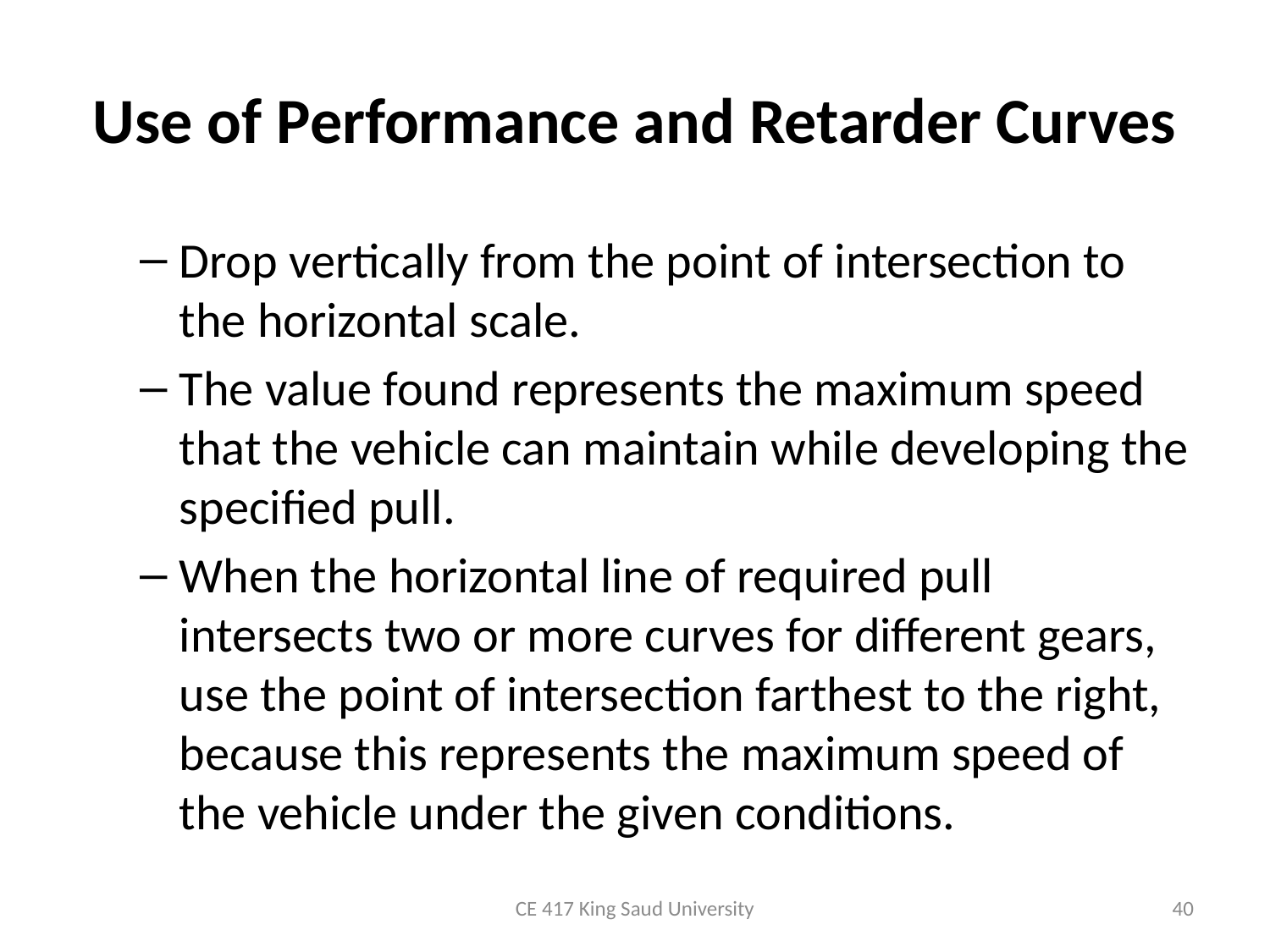

# Use of Performance and Retarder Curves
Drop vertically from the point of intersection to the horizontal scale.
The value found represents the maximum speed that the vehicle can maintain while developing the specified pull.
When the horizontal line of required pull intersects two or more curves for different gears, use the point of intersection farthest to the right, because this represents the maximum speed of the vehicle under the given conditions.

CE 417 King Saud University
40